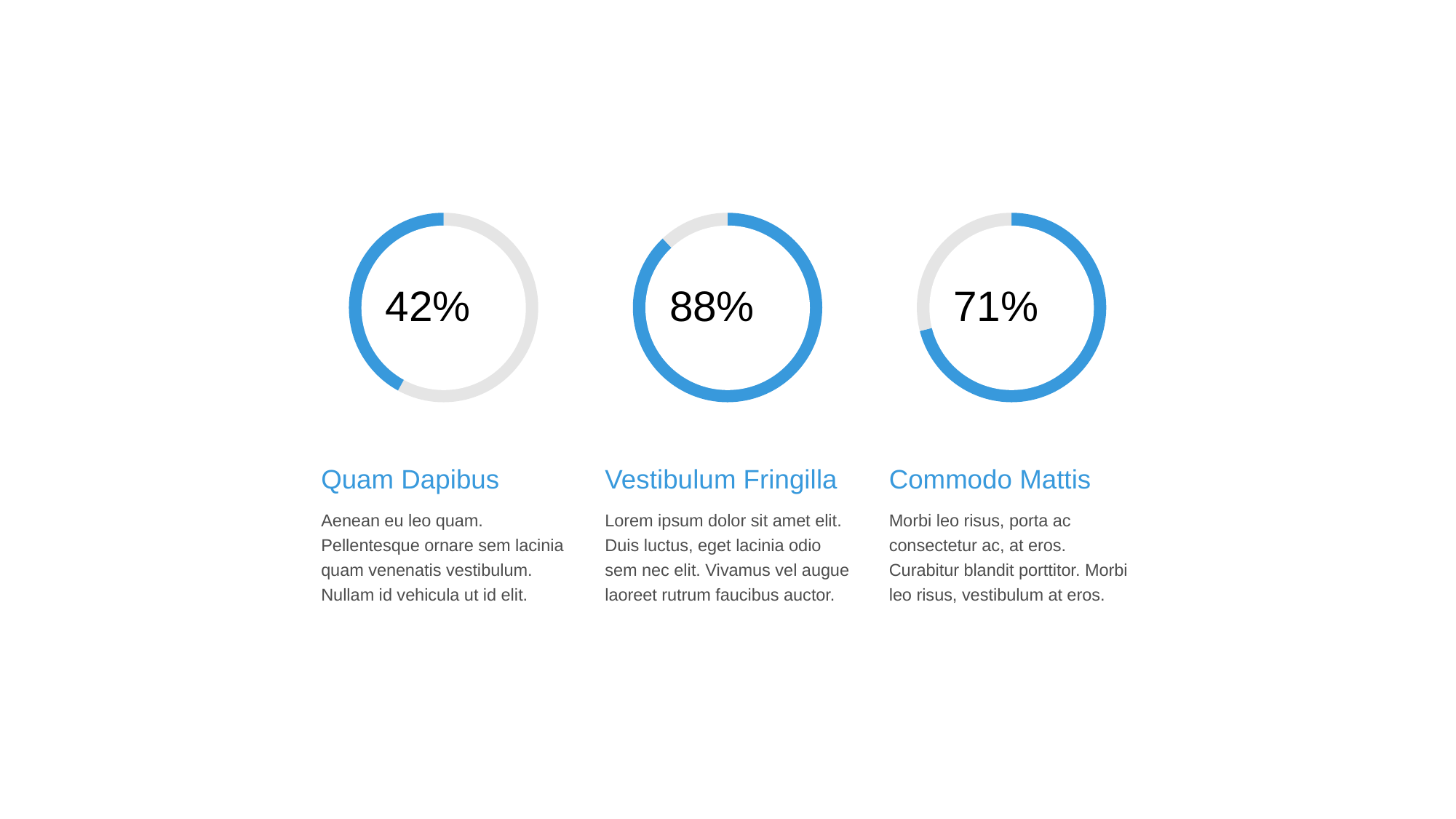

### Chart

| Category | Region 1 |
|---|---|
| 1 | 58.0 |
| 2 | 42.0 |
42%
Quam Dapibus
Aenean eu leo quam. Pellentesque ornare sem lacinia quam venenatis vestibulum. Nullam id vehicula ut id elit.

### Chart

| Category | Region 1 |
|---|---|
| 1 | 88.0 |
| 2 | 12.0 |
88%
Vestibulum Fringilla
Lorem ipsum dolor sit amet elit. Duis luctus, eget lacinia odio sem nec elit. Vivamus vel augue laoreet rutrum faucibus auctor.

### Chart

| Category | Region 1 |
|---|---|
| 1 | 71.0 |
| 2 | 29.0 |
71%
Commodo Mattis
Morbi leo risus, porta ac consectetur ac, at eros. Curabitur blandit porttitor. Morbi leo risus, vestibulum at eros.